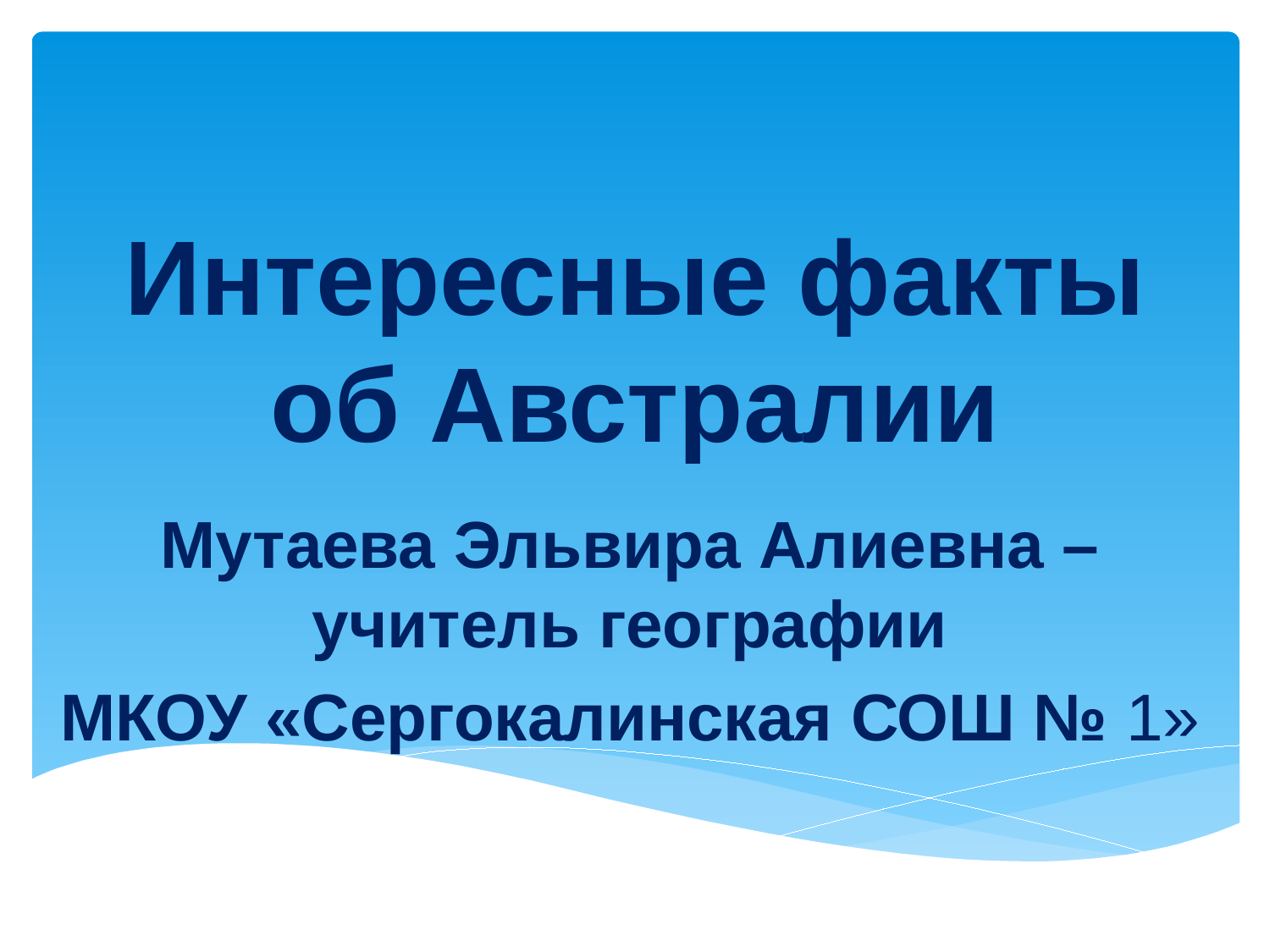

# Интересные факты об Австралии
Мутаева Эльвира Алиевна – учитель географии
МКОУ «Сергокалинская СОШ № 1»